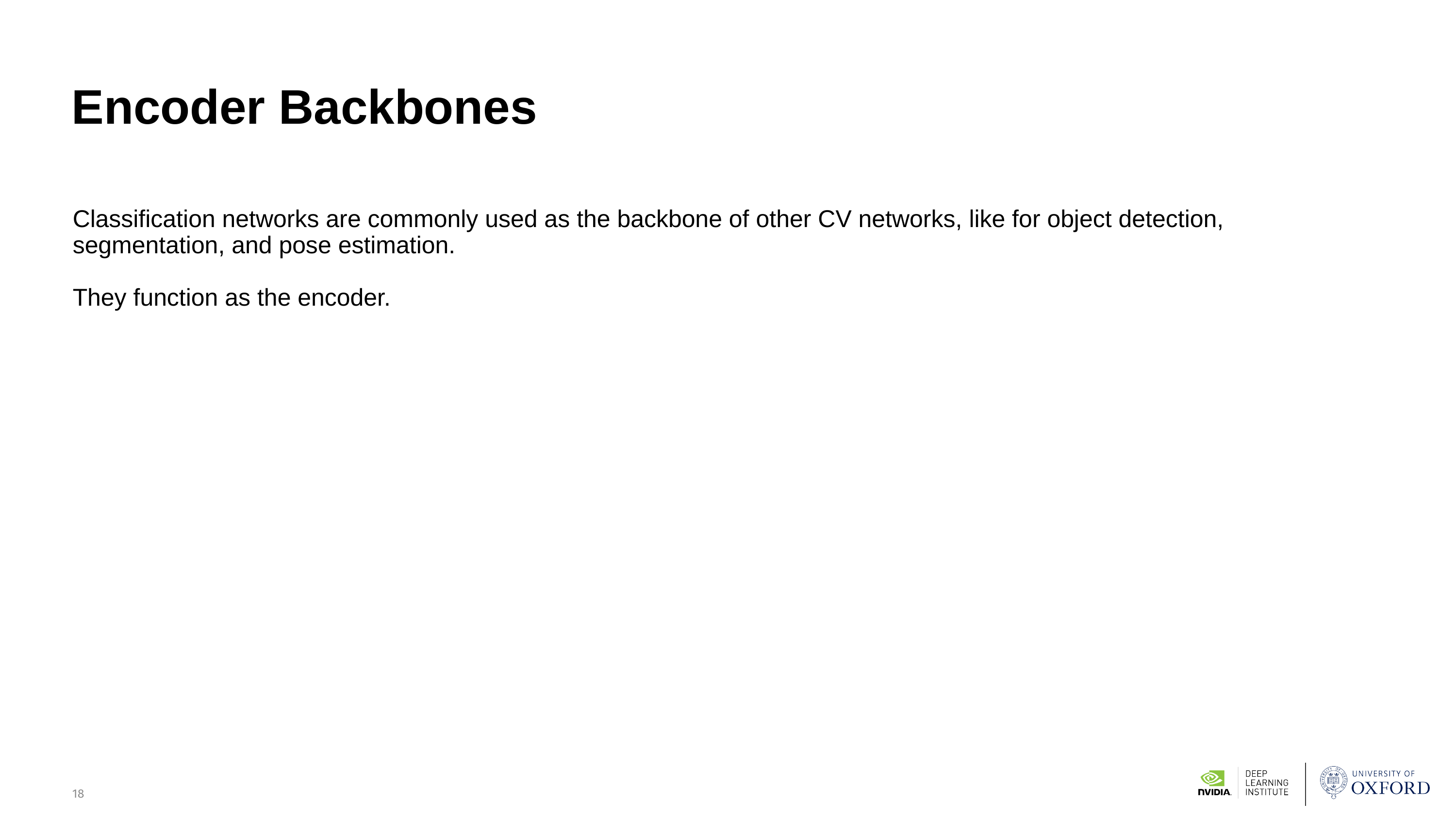

# Encoder Backbones
Classification networks are commonly used as the backbone of other CV networks, like for object detection,
segmentation, and pose estimation.

They function as the encoder.